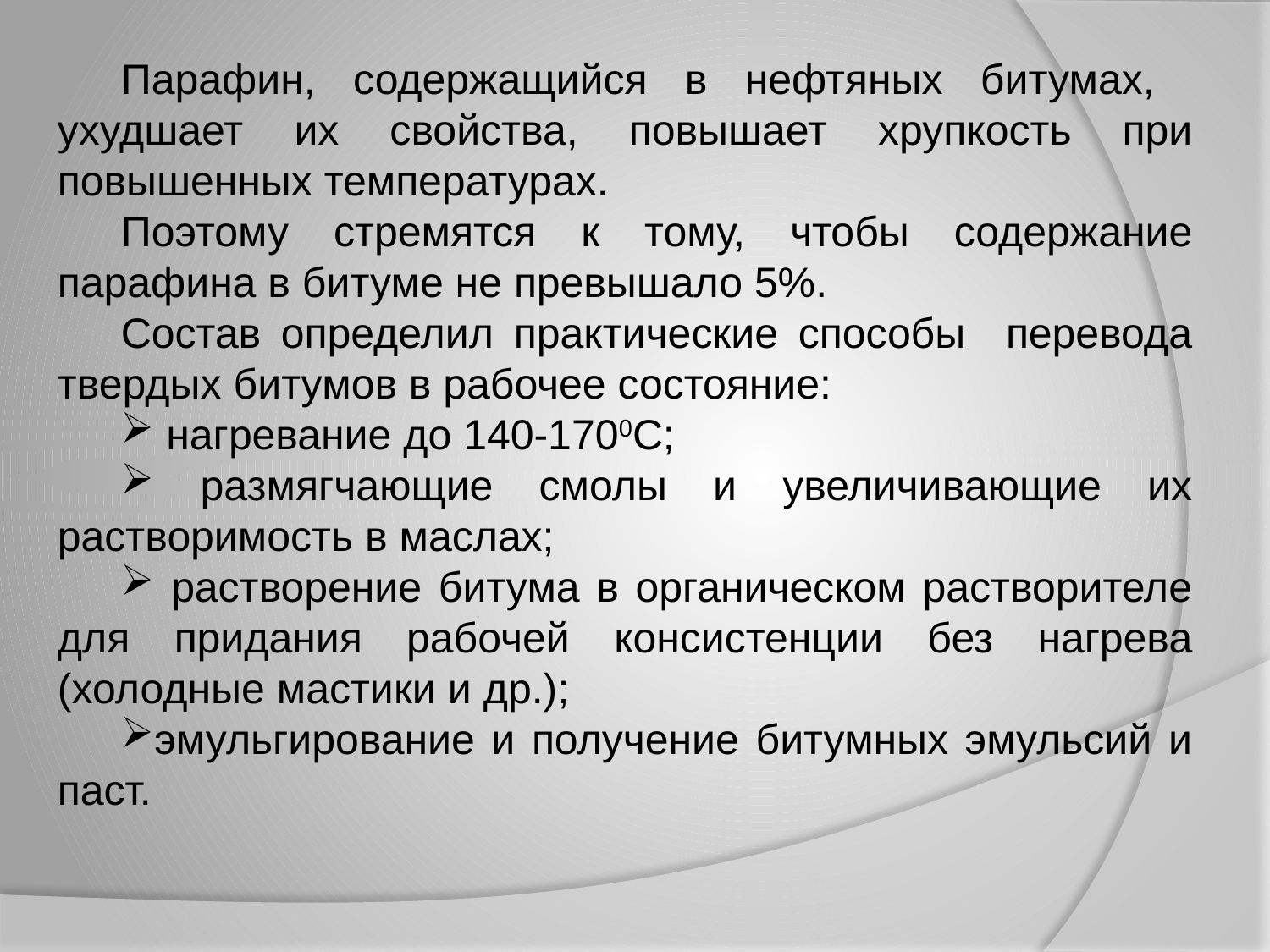

Парафин, содержащийся в нефтяных битумах,  ухудшает их свойства, повышает хрупкость при повышенных температурах.
Поэтому стремятся к тому, чтобы содержание парафина в битуме не превышало 5%.
Состав определил практические способы  перевода твердых битумов в рабочее состояние:
 нагревание до 140-1700С;
 размягчающие смолы и увеличивающие их растворимость в маслах;
 растворение битума в органическом растворителе для придания рабочей консистенции без нагрева (холодные мастики и др.);
эмульгирование и получение битумных эмульсий и паст.